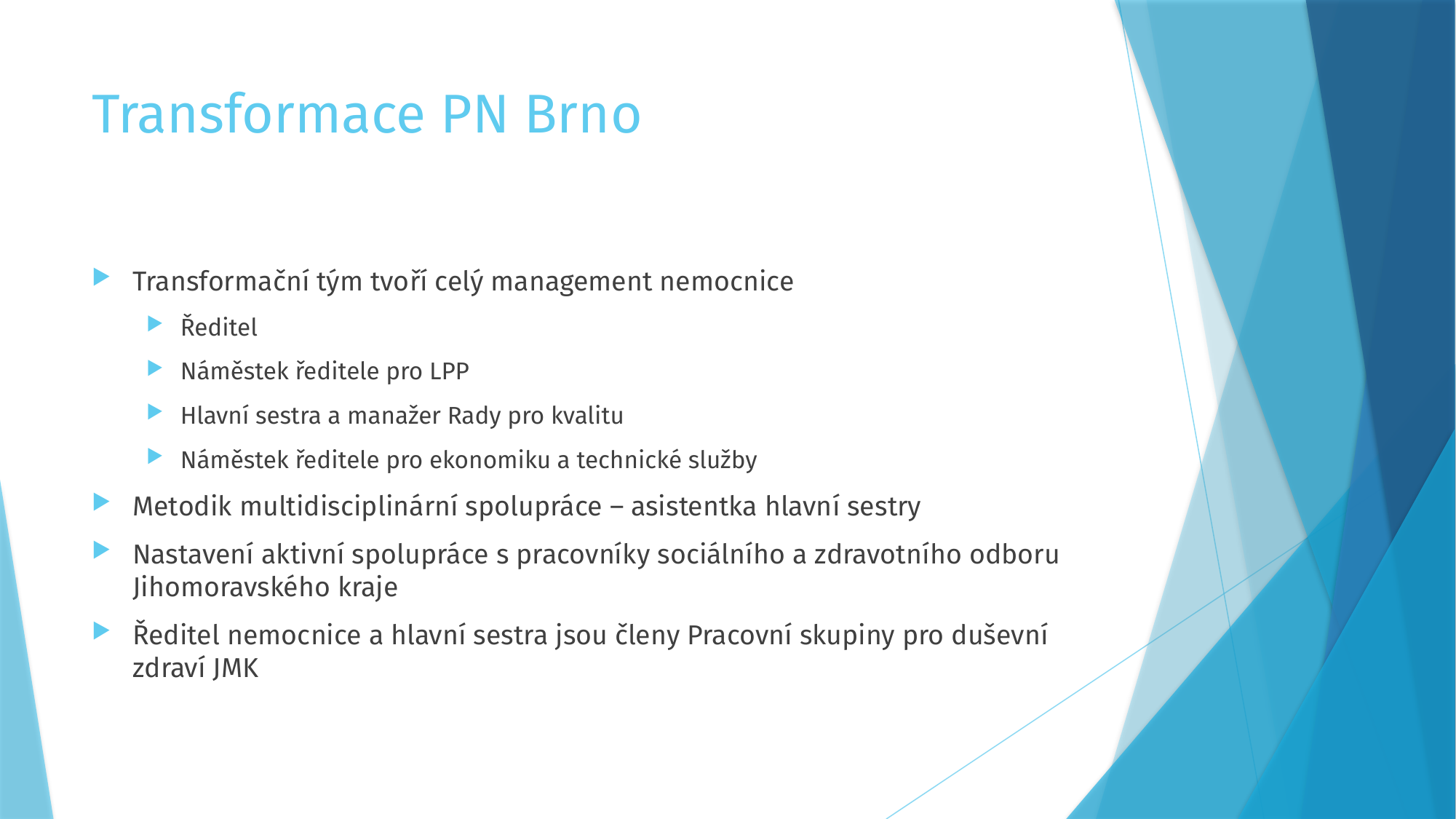

# Transformace PN Brno
Transformační tým tvoří celý management nemocnice
Ředitel
Náměstek ředitele pro LPP
Hlavní sestra a manažer Rady pro kvalitu
Náměstek ředitele pro ekonomiku a technické služby
Metodik multidisciplinární spolupráce – asistentka hlavní sestry
Nastavení aktivní spolupráce s pracovníky sociálního a zdravotního odboru Jihomoravského kraje
Ředitel nemocnice a hlavní sestra jsou členy Pracovní skupiny pro duševní zdraví JMK